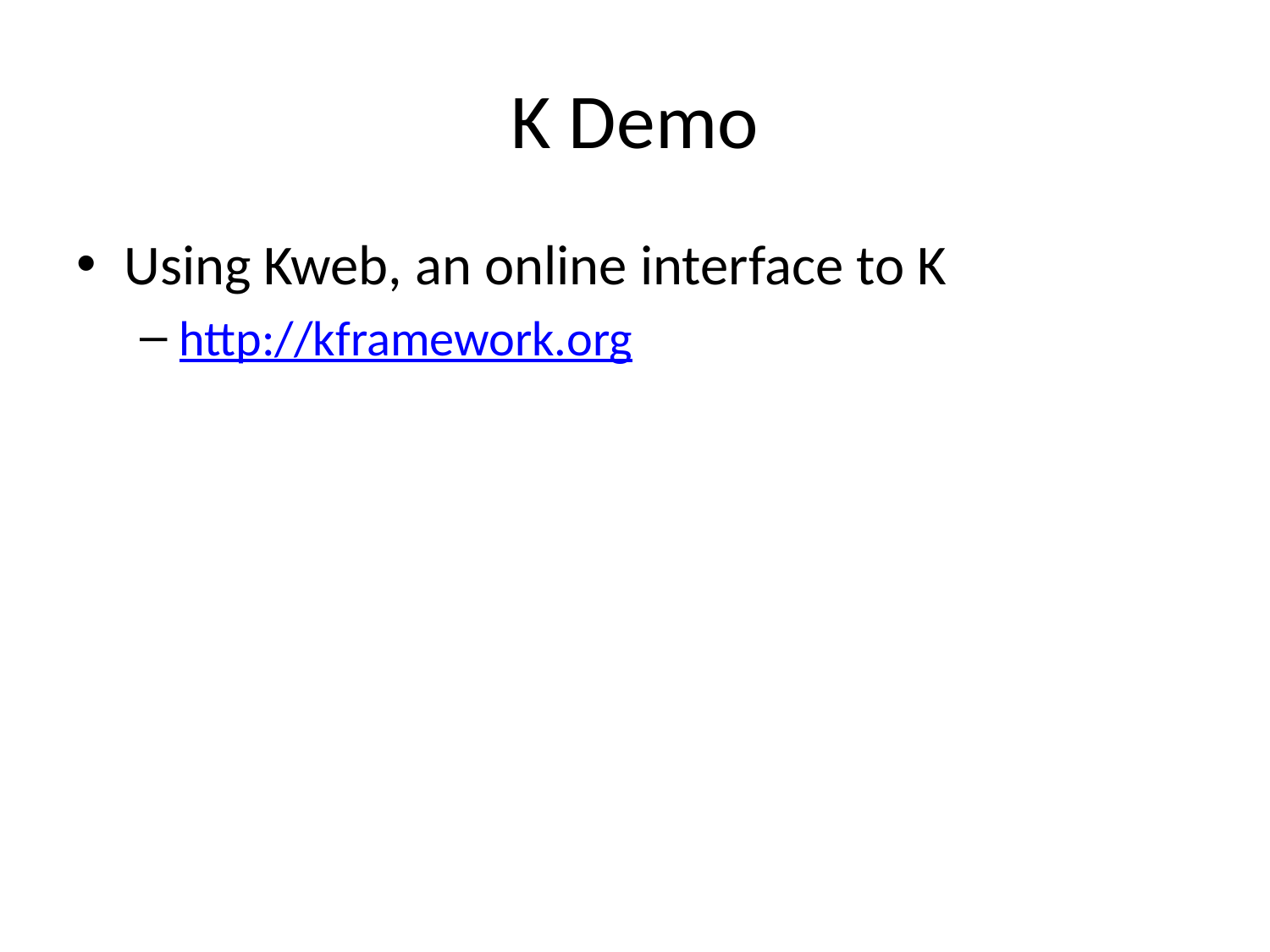

# K Demo
Using Kweb, an online interface to K
http://kframework.org